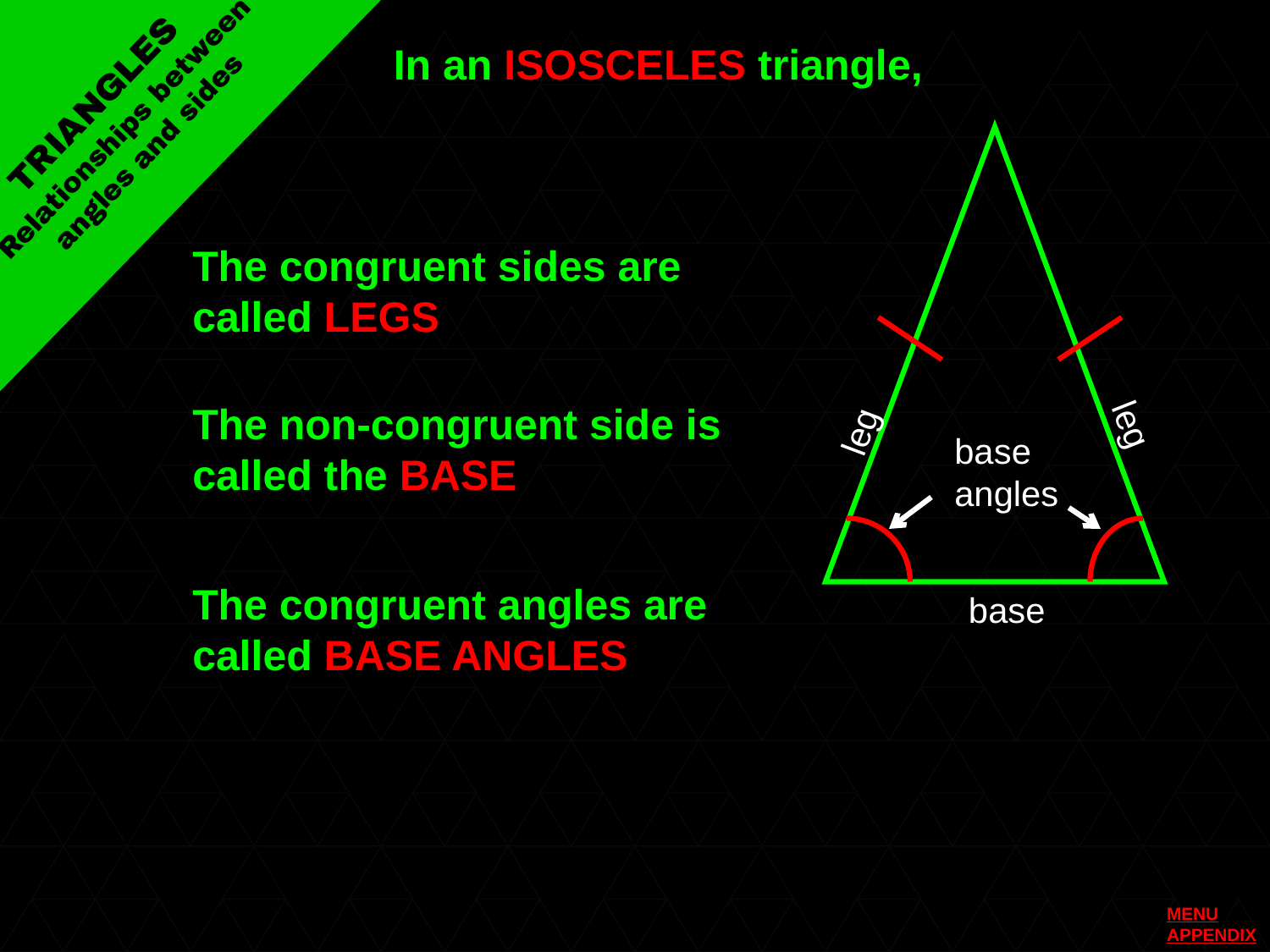

In an ISOSCELES triangle,
TRIANGLES
Relationships between angles and sides

The congruent sides are called LEGS
leg
The non-congruent side is called the BASE
base
angles
leg

The congruent angles are called BASE ANGLES
base
MENU
APPENDIX